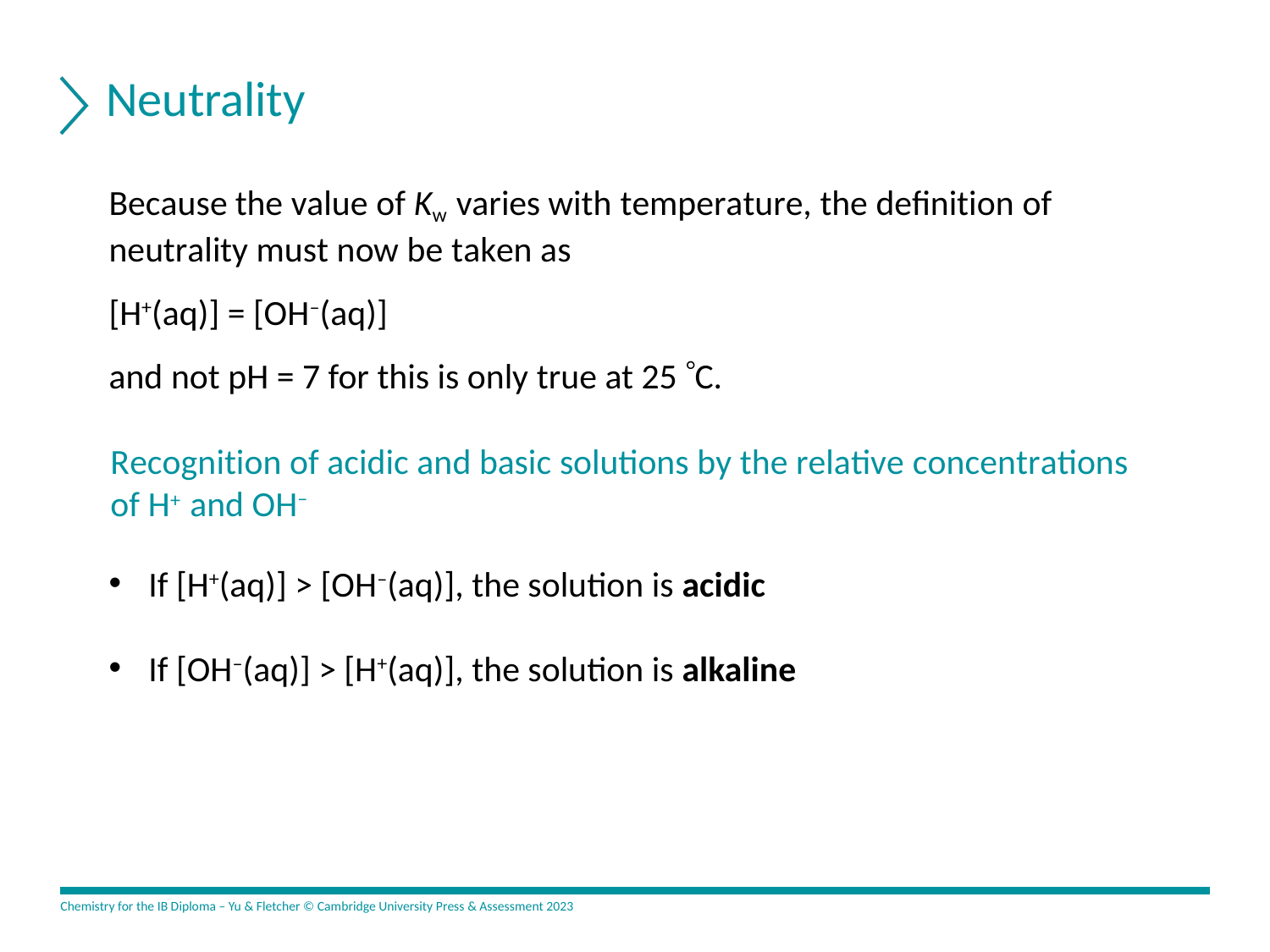

# Neutrality
Because the value of Kw  varies with temperature, the definition of neutrality must now be taken as
[H+(aq)] = [OH–(aq)]
and not pH = 7 for this is only true at 25 °C.

Recognition of acidic and basic solutions by the relative concentrations
of H+  and OH–

If [H+(aq)] > [OH–(aq)], the solution is acidic

If [OH–(aq)] > [H+(aq)], the solution is alkaline